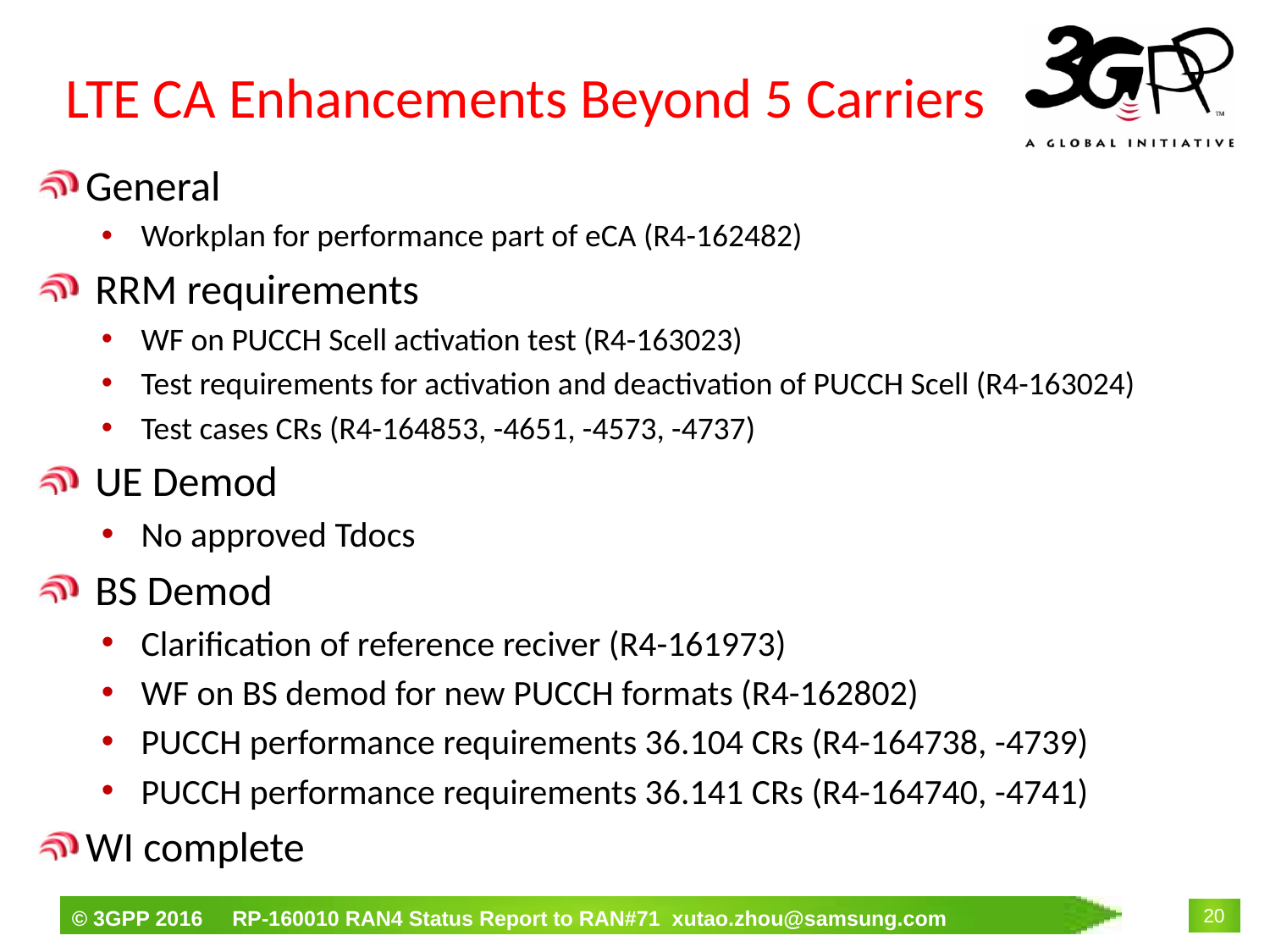

# LTE CA Enhancements Beyond 5 Carriers
General
Workplan for performance part of eCA (R4-162482)
 RRM requirements
WF on PUCCH Scell activation test (R4-163023)
Test requirements for activation and deactivation of PUCCH Scell (R4-163024)
Test cases CRs (R4-164853, -4651, -4573, -4737)
 UE Demod
No approved Tdocs
 BS Demod
Clarification of reference reciver (R4-161973)
WF on BS demod for new PUCCH formats (R4-162802)
PUCCH performance requirements 36.104 CRs (R4-164738, -4739)
PUCCH performance requirements 36.141 CRs (R4-164740, -4741)
WI complete